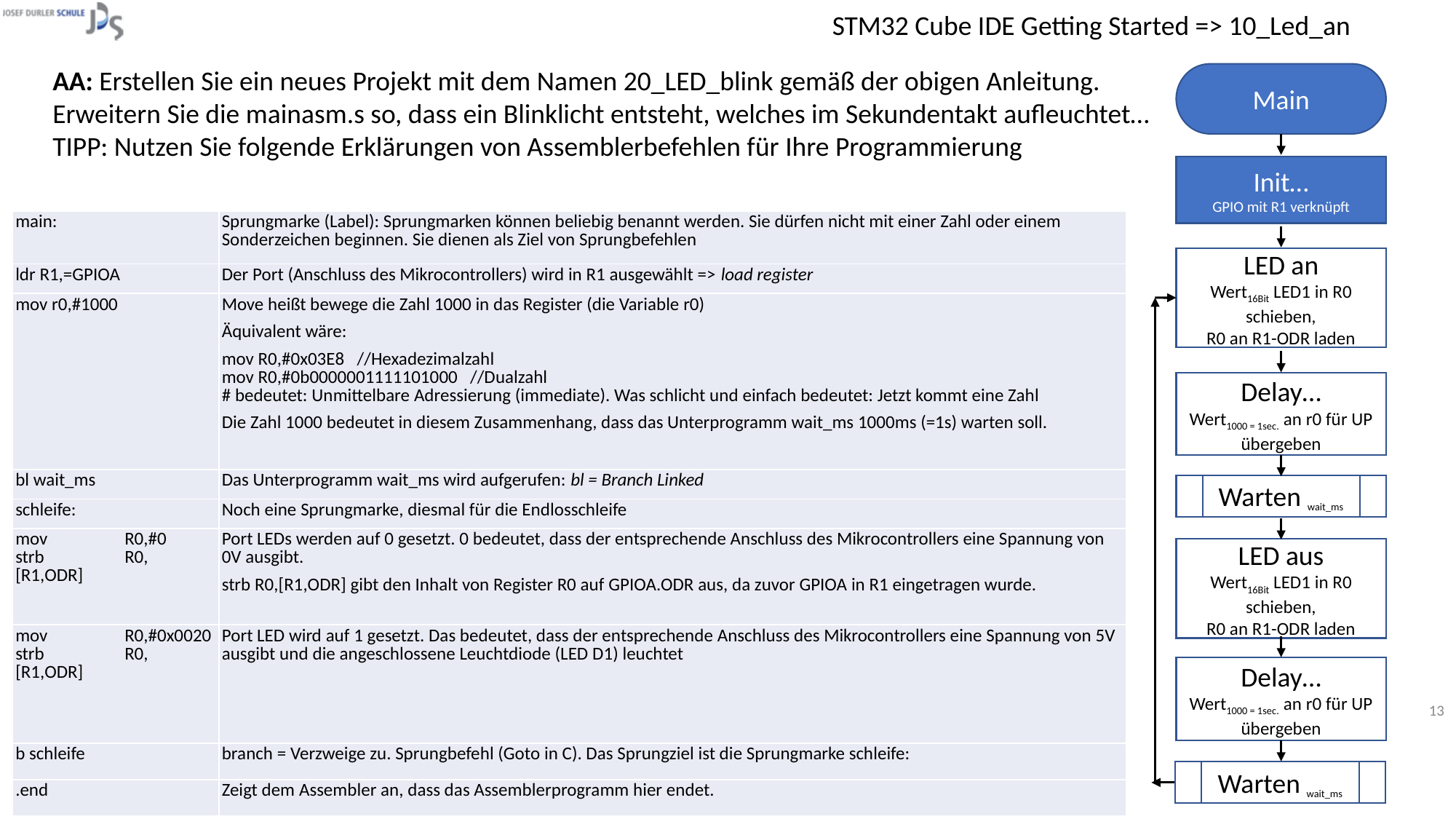

AA: Erstellen Sie ein neues Projekt mit dem Namen 20_LED_blink gemäß der obigen Anleitung. Erweitern Sie die mainasm.s so, dass ein Blinklicht entsteht, welches im Sekundentakt aufleuchtet…
TIPP: Nutzen Sie folgende Erklärungen von Assemblerbefehlen für Ihre Programmierung
Main
Init…
GPIO mit R1 verknüpft
| main: | Sprungmarke (Label): Sprungmarken können beliebig benannt werden. Sie dürfen nicht mit einer Zahl oder einem Sonderzeichen beginnen. Sie dienen als Ziel von Sprungbefehlen |
| --- | --- |
| ldr R1,=GPIOA | Der Port (Anschluss des Mikrocontrollers) wird in R1 ausgewählt => load register |
| mov r0,#1000 | Move heißt bewege die Zahl 1000 in das Register (die Variable r0) Äquivalent wäre: mov R0,#0x03E8 //Hexadezimalzahl mov R0,#0b0000001111101000 //Dualzahl # bedeutet: Unmittelbare Adressierung (immediate). Was schlicht und einfach bedeutet: Jetzt kommt eine Zahl Die Zahl 1000 bedeutet in diesem Zusammenhang, dass das Unterprogramm wait\_ms 1000ms (=1s) warten soll. |
| bl wait\_ms | Das Unterprogramm wait\_ms wird aufgerufen: bl = Branch Linked |
| schleife: | Noch eine Sprungmarke, diesmal für die Endlosschleife |
| mov R0,#0 strb R0,[R1,ODR] | Port LEDs werden auf 0 gesetzt. 0 bedeutet, dass der entsprechende Anschluss des Mikrocontrollers eine Spannung von 0V ausgibt. strb R0,[R1,ODR] gibt den Inhalt von Register R0 auf GPIOA.ODR aus, da zuvor GPIOA in R1 eingetragen wurde. |
| mov R0,#0x0020 strb R0,[R1,ODR] | Port LED wird auf 1 gesetzt. Das bedeutet, dass der entsprechende Anschluss des Mikrocontrollers eine Spannung von 5V ausgibt und die angeschlossene Leuchtdiode (LED D1) leuchtet |
| b schleife | branch = Verzweige zu. Sprungbefehl (Goto in C). Das Sprungziel ist die Sprungmarke schleife: |
| .end | Zeigt dem Assembler an, dass das Assemblerprogramm hier endet. |
LED an
Wert16Bit LED1 in R0 schieben,
R0 an R1-ODR laden
Delay…
Wert1000 = 1sec. an r0 für UP übergeben
Warten wait_ms
LED aus
Wert16Bit LED1 in R0 schieben,
R0 an R1-ODR laden
Delay…
Wert1000 = 1sec. an r0 für UP übergeben
13
Warten wait_ms
Erstellt vom FB IT-Hardware